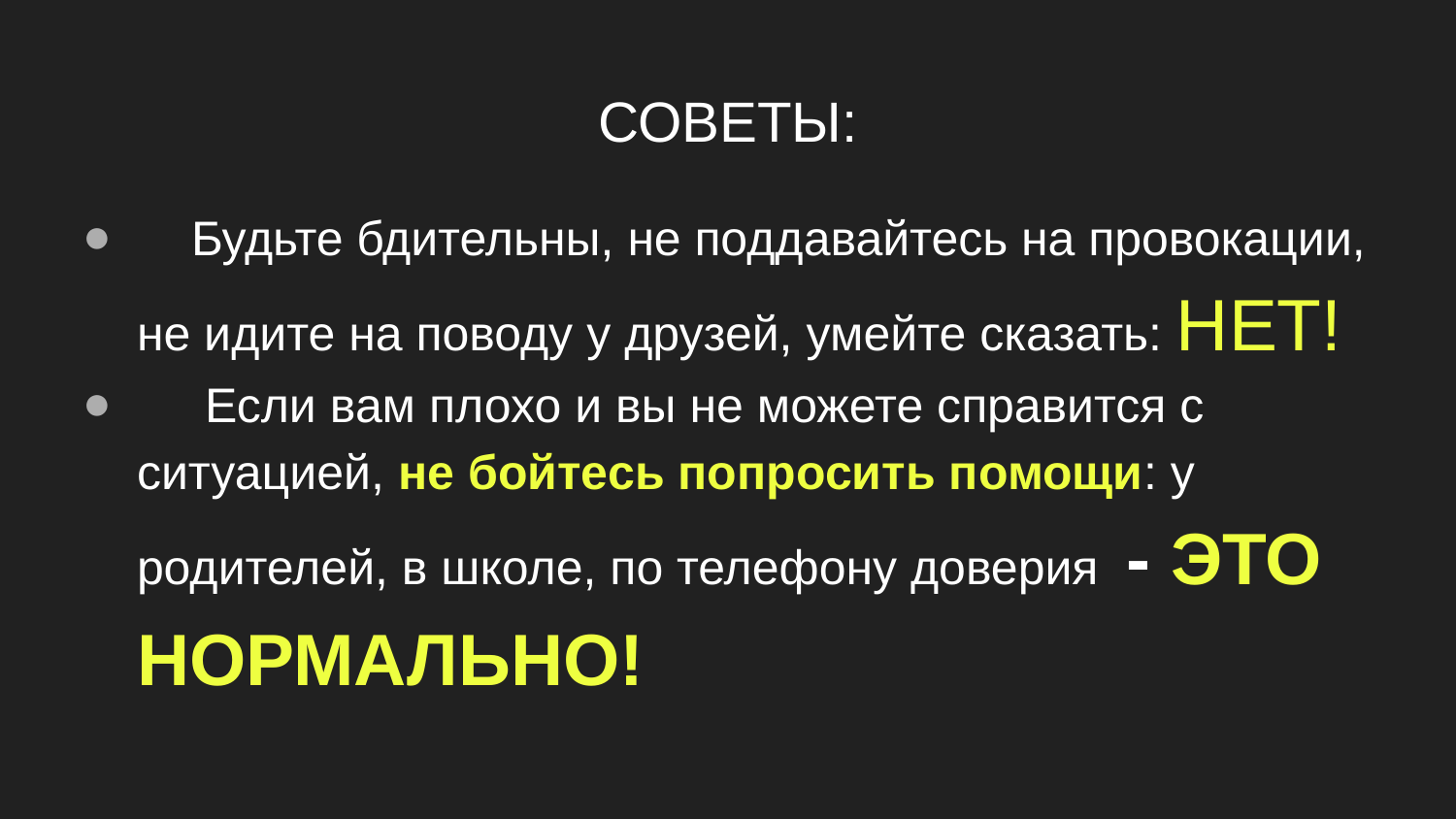

# СОВЕТЫ:
    Будьте бдительны, не поддавайтесь на провокации, не идите на поводу у друзей, умейте сказать: НЕТ!
     Если вам плохо и вы не можете справится с ситуацией, не бойтесь попросить помощи: у родителей, в школе, по телефону доверия  - ЭТО НОРМАЛЬНО!